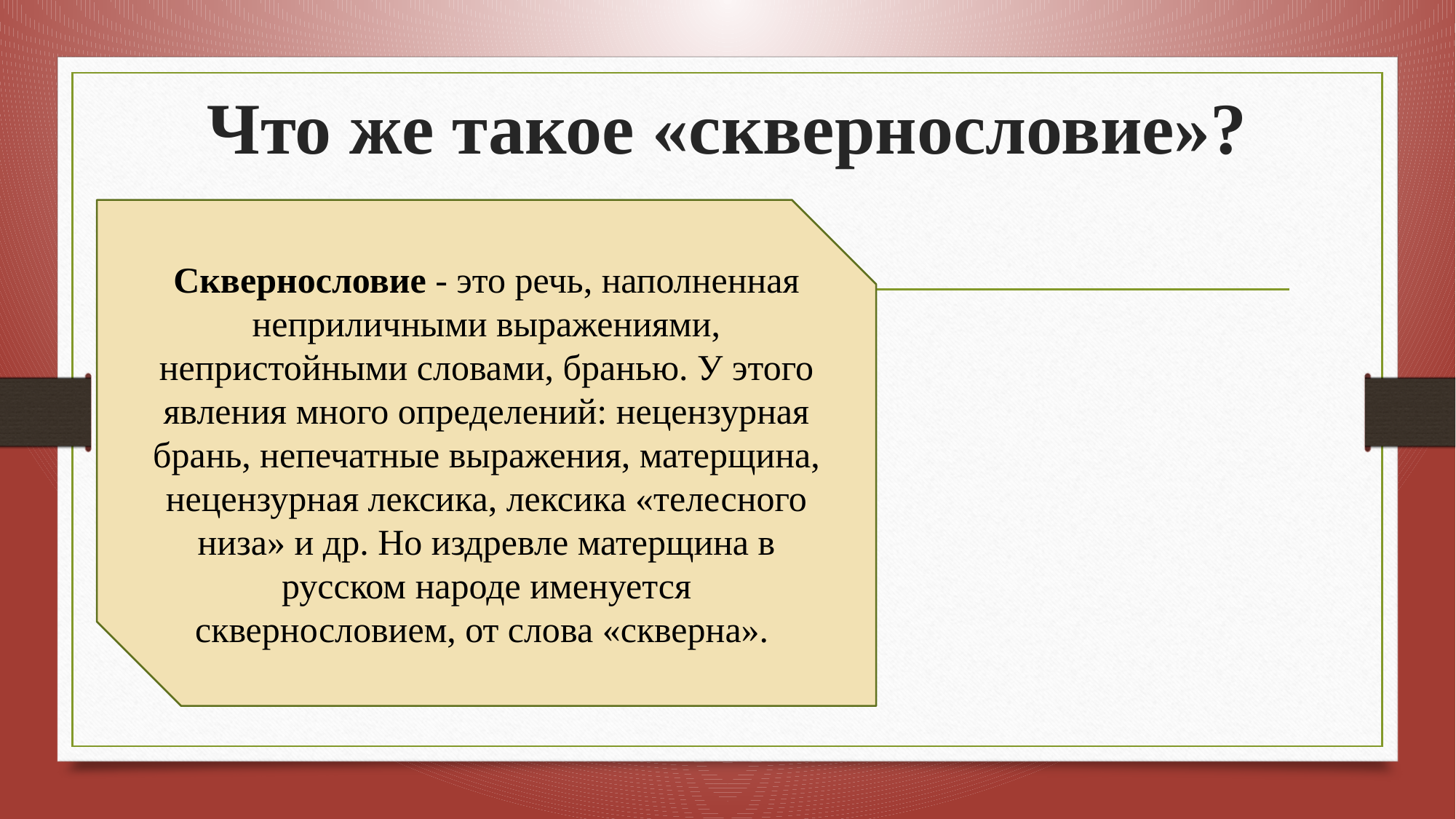

# Что же такое «сквернословие»?
Сквернословие - это речь, наполненная неприличными выражениями, непристойными словами, бранью. У этого явления много определений: нецензурная брань, непечатные выражения, матерщина, нецензурная лексика, лексика «телесного низа» и др. Но издревле матерщина в русском народе именуется сквернословием, от слова «скверна».